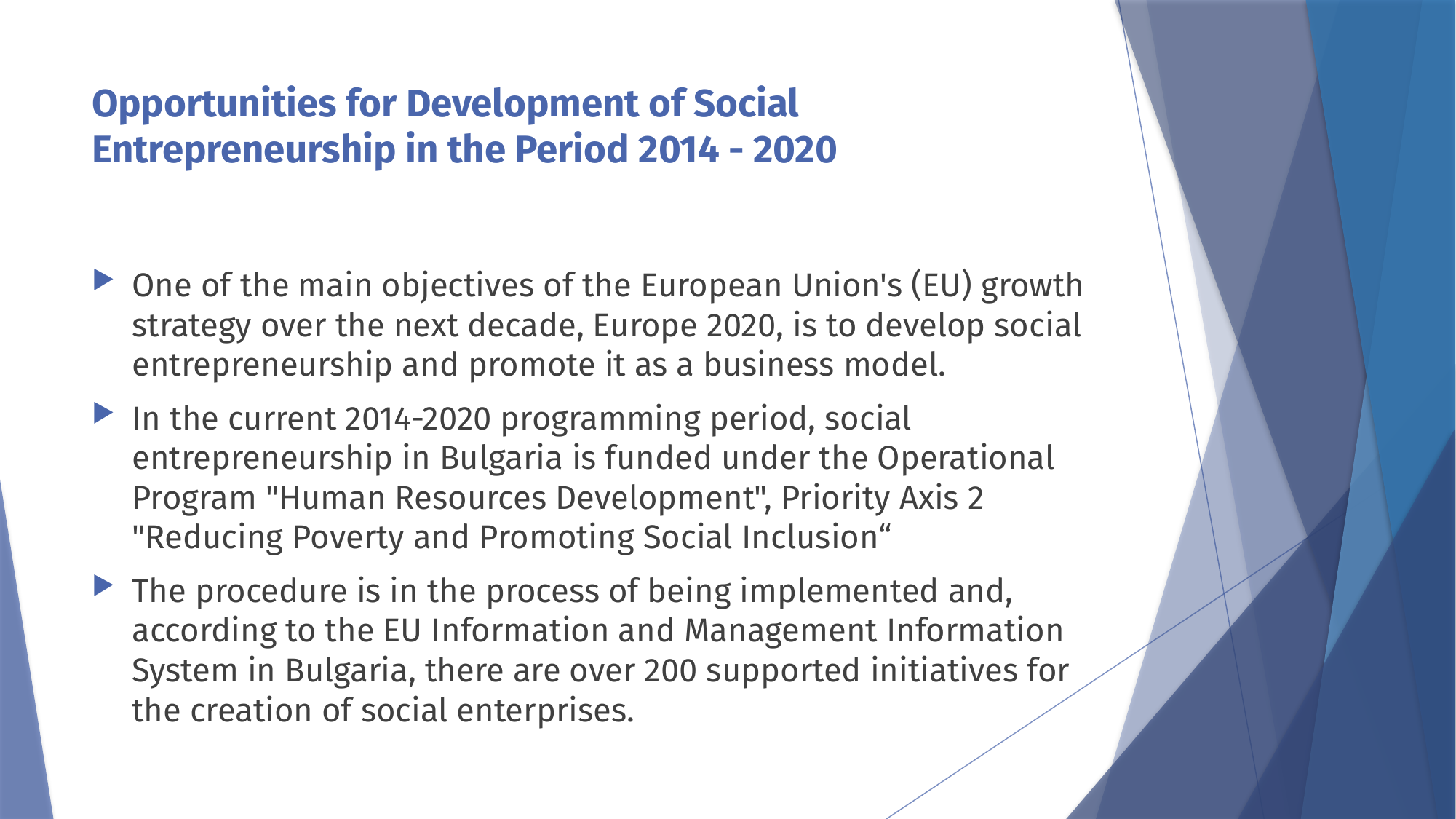

# Opportunities for Development of Social Entrepreneurship in the Period 2014 - 2020
One of the main objectives of the European Union's (EU) growth strategy over the next decade, Europe 2020, is to develop social entrepreneurship and promote it as a business model.
In the current 2014-2020 programming period, social entrepreneurship in Bulgaria is funded under the Operational Program "Human Resources Development", Priority Axis 2 "Reducing Poverty and Promoting Social Inclusion“
The procedure is in the process of being implemented and, according to the EU Information and Management Information System in Bulgaria, there are over 200 supported initiatives for the creation of social enterprises.